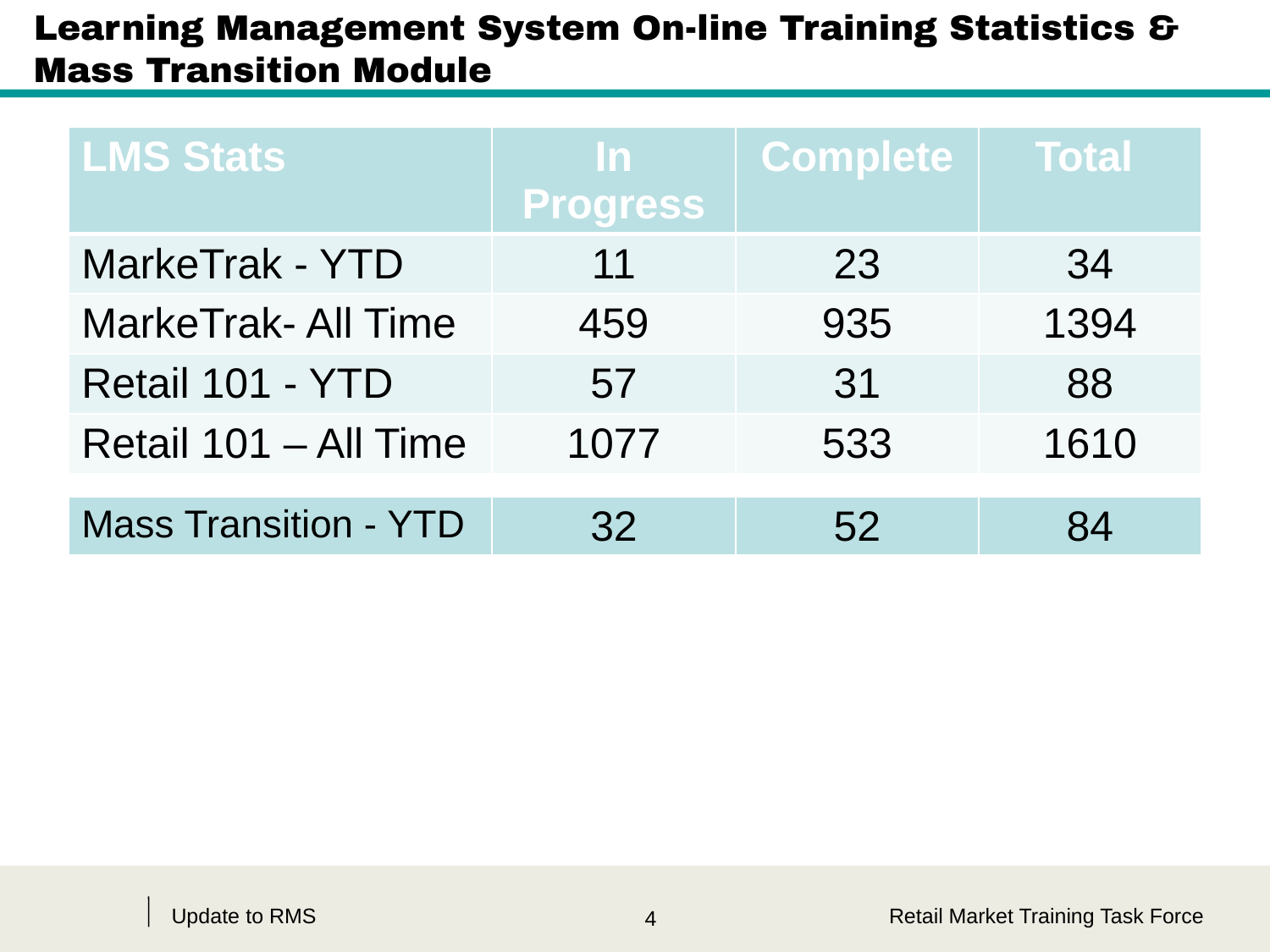

# Learning Management System On-line Training Statistics & Mass Transition Module
| LMS Stats | In Progress | Complete | Total |
| --- | --- | --- | --- |
| MarkeTrak - YTD | 11 | 23 | 34 |
| MarkeTrak- All Time | 459 | 935 | 1394 |
| Retail 101 - YTD | 57 | 31 | 88 |
| Retail 101 – All Time | 1077 | 533 | 1610 |
| Mass Transition - YTD | 32 | 52 | 84 |
| --- | --- | --- | --- |
Update to RMS
Retail Market Training Task Force